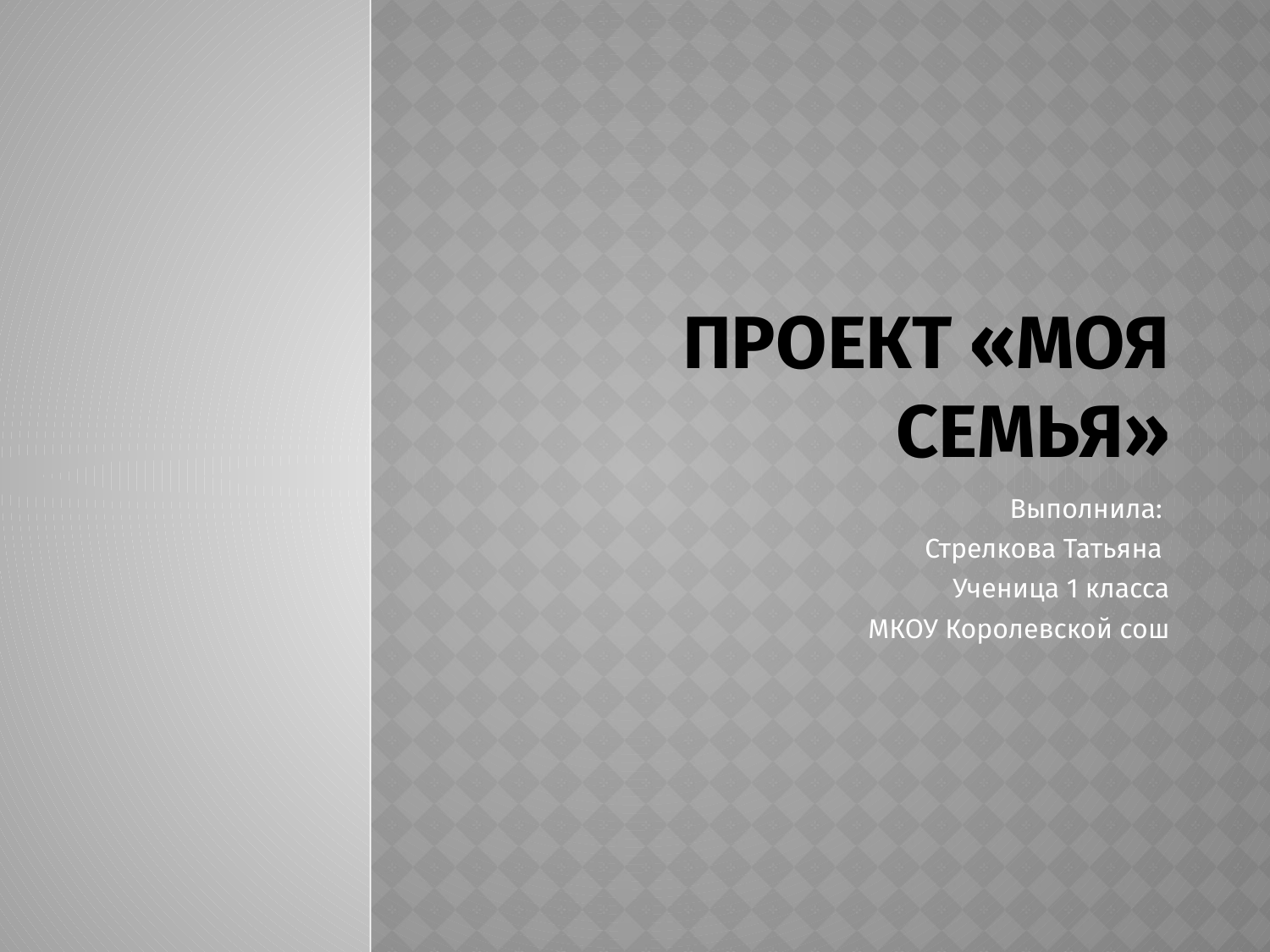

# Проект «Моя семья»
Выполнила:
Стрелкова Татьяна
Ученица 1 класса
МКОУ Королевской сош